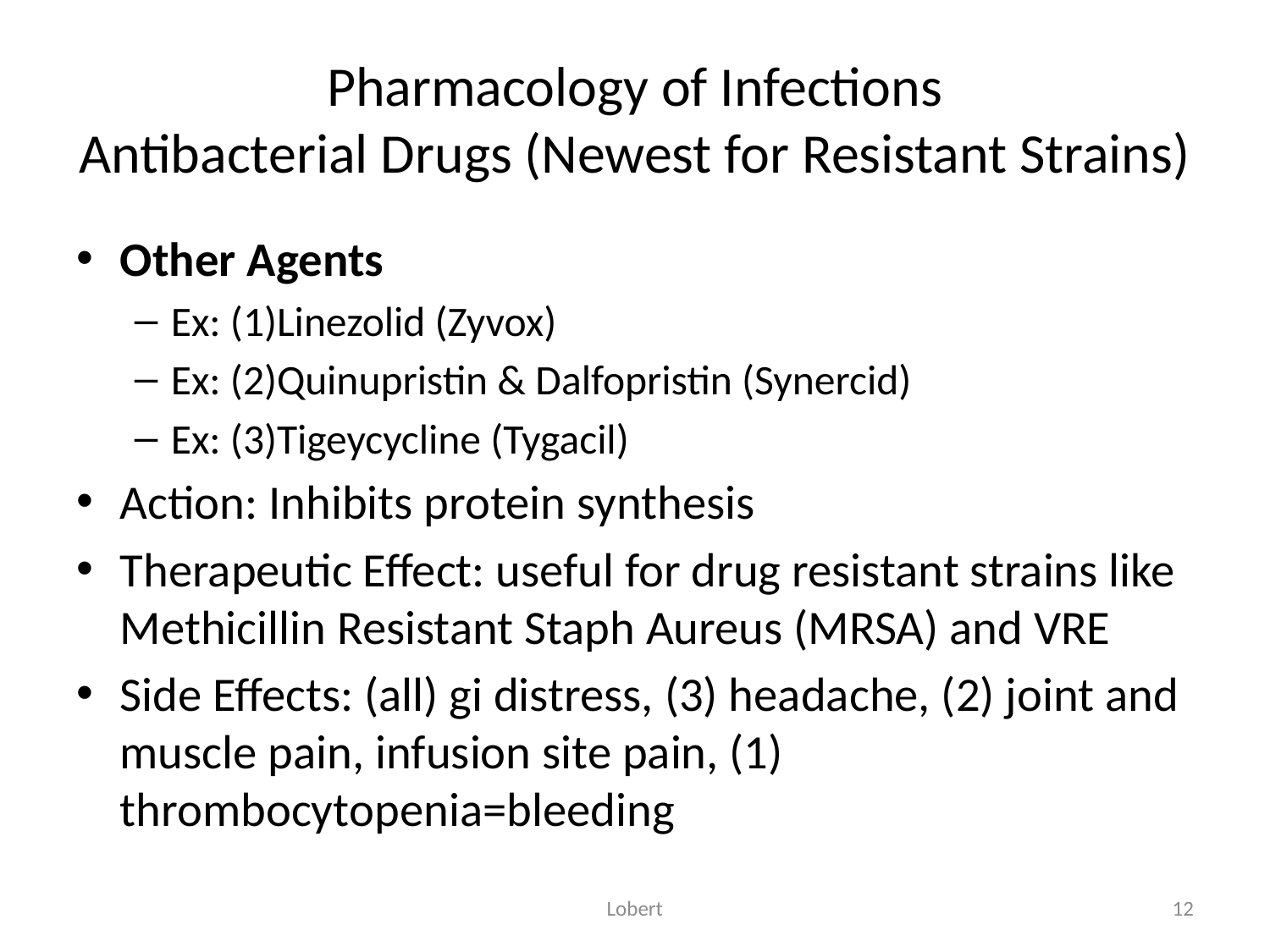

# Pharmacology of Infections Antibacterial Drugs (Newest for Resistant Strains)
Other Agents
Ex: (1)Linezolid (Zyvox)
Ex: (2)Quinupristin & Dalfopristin (Synercid)
Ex: (3)Tigeycycline (Tygacil)
Action: Inhibits protein synthesis
Therapeutic Effect: useful for drug resistant strains like Methicillin Resistant Staph Aureus (MRSA) and VRE
Side Effects: (all) gi distress, (3) headache, (2) joint and muscle pain, infusion site pain, (1) thrombocytopenia=bleeding
Lobert
12